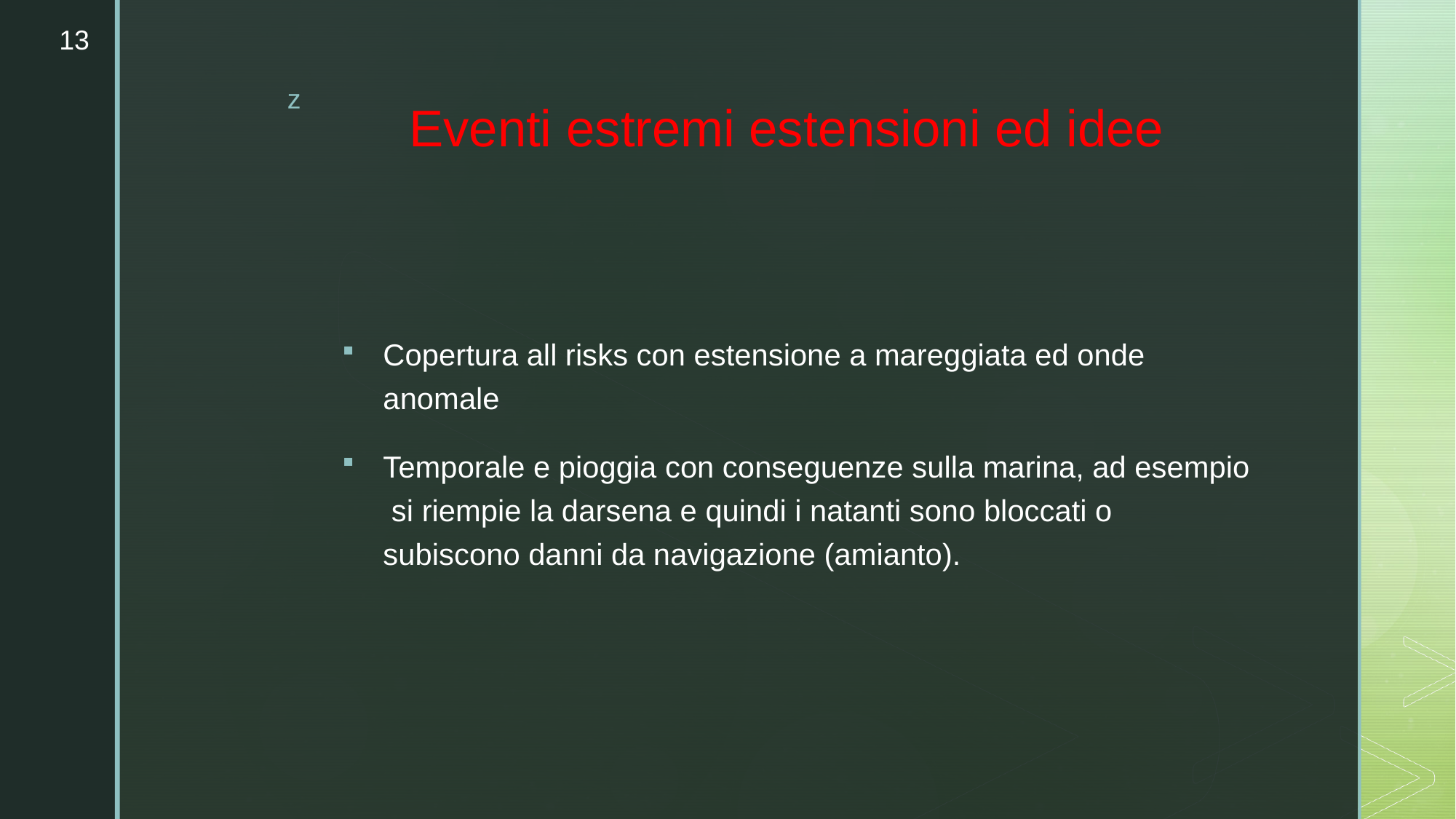

13
# Eventi estremi estensioni ed idee
Copertura all risks con estensione a mareggiata ed onde anomale
Temporale e pioggia con conseguenze sulla marina, ad esempio  si riempie la darsena e quindi i natanti sono bloccati o subiscono danni da navigazione (amianto).